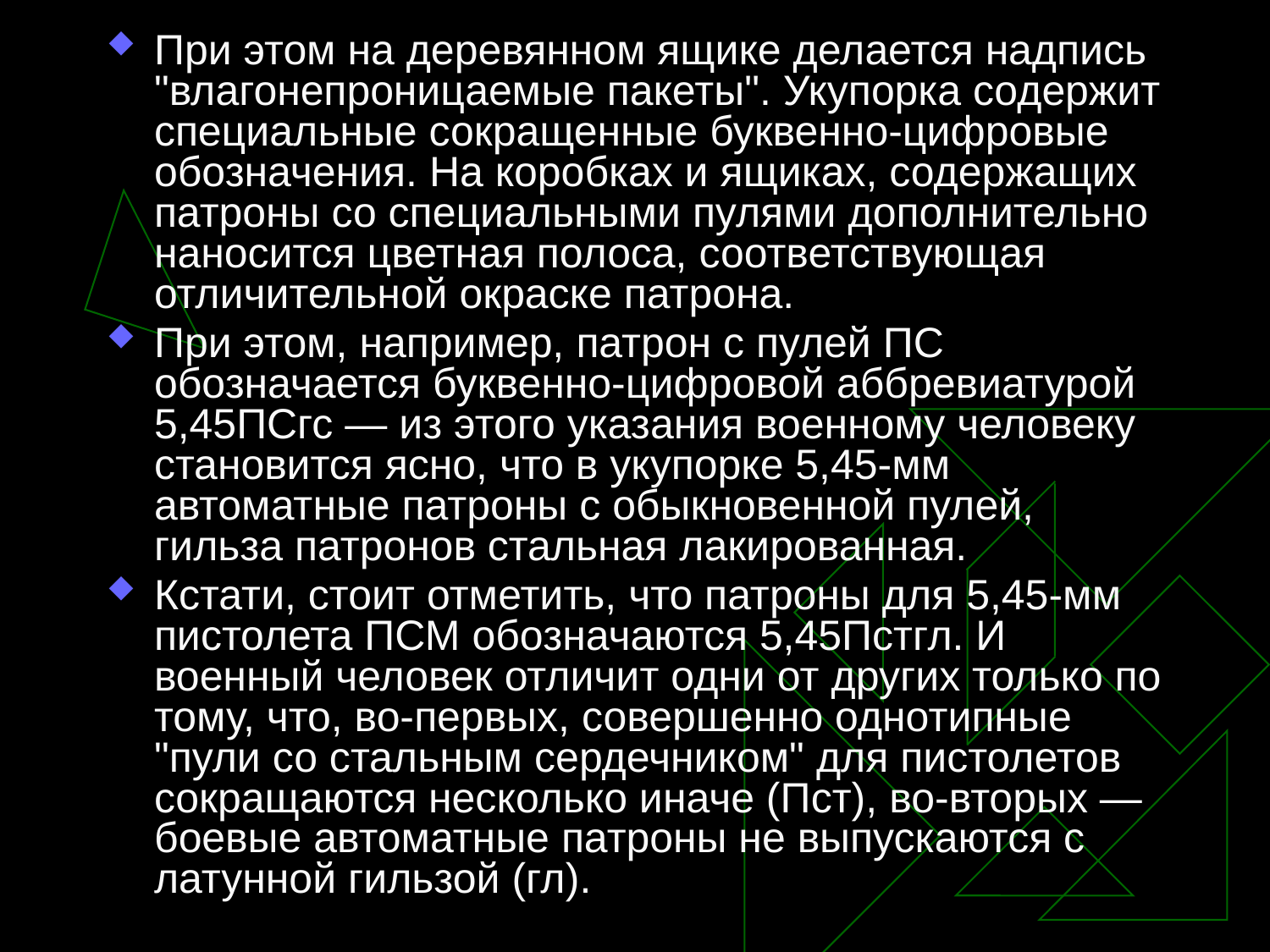

При этом на деревянном ящике делается надпись "влагонепроницаемые пакеты". Укупорка содержит специальные сокращенные буквенно-цифровые обозначения. На коробках и ящиках, содержащих патроны со специальными пулями дополнительно наносится цветная полоса, соответствующая отличительной окраске патрона.
При этом, например, патрон с пулей ПС обозначается буквенно-цифровой аббревиатурой 5,45ПСгс — из этого указания военному человеку становится ясно, что в укупорке 5,45-мм автоматные патроны с обыкновенной пулей, гильза патронов стальная лакированная.
Кстати, стоит отметить, что патроны для 5,45-мм пистолета ПСМ обозначаются 5,45Пстгл. И военный человек отличит одни от других только по тому, что, во-первых, совершенно однотипные "пули со стальным сердечником" для пистолетов сокращаются несколько иначе (Пст), во-вторых — боевые автоматные патроны не выпускаются с латунной гильзой (гл).